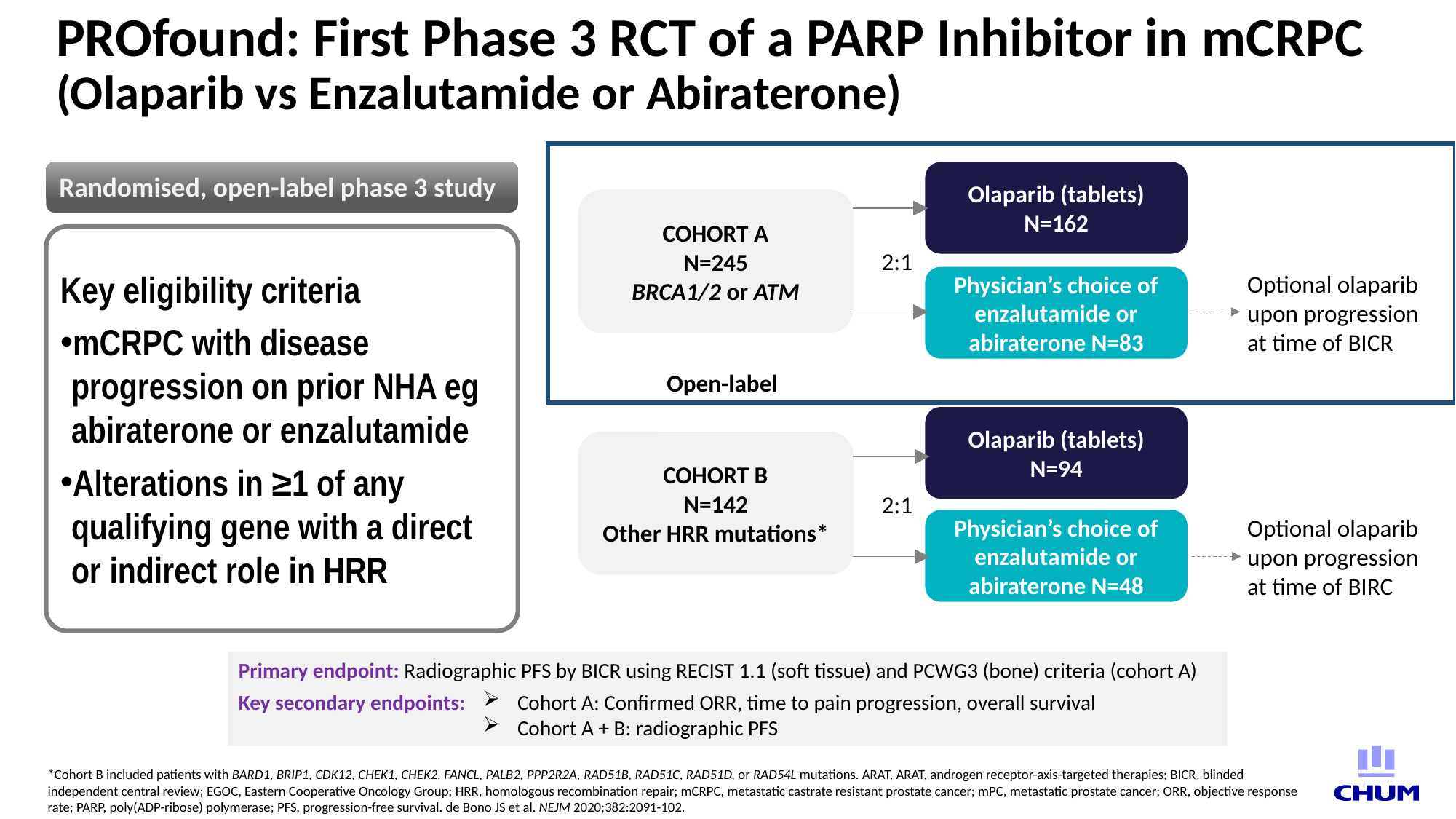

# PROfound: First Phase 3 RCT of a PARP Inhibitor in mCRPC (Olaparib vs Enzalutamide or Abiraterone)

Randomised, open-label phase 3 study
Olaparib (tablets)
N=162
COHORT A
N=245
BRCA1/2 or ATM
Key eligibility criteria
mCRPC with disease progression on prior NHA eg abiraterone or enzalutamide
Alterations in ≥1 of any qualifying gene with a direct or indirect role in HRR
2:1
Optional olaparib
upon progression at time of BICR
Physician’s choice of enzalutamide or abiraterone N=83
Open-label

Olaparib (tablets)
N=94
COHORT B
N=142
Other HRR mutations*
2:1
Optional olaparib
upon progression at time of BIRC
Physician’s choice of enzalutamide or abiraterone N=48
Primary endpoint: Radiographic PFS by BICR using RECIST 1.1 (soft tissue) and PCWG3 (bone) criteria (cohort A)
Key secondary endpoints:
Cohort A: Confirmed ORR, time to pain progression, overall survival
Cohort A + B: radiographic PFS
*Cohort B included patients with BARD1, BRIP1, CDK12, CHEK1, CHEK2, FANCL, PALB2, PPP2R2A, RAD51B, RAD51C, RAD51D, or RAD54L mutations. ARAT, ARAT, androgen receptor-axis-targeted therapies; BICR, blinded independent central review; EGOC, Eastern Cooperative Oncology Group; HRR, homologous recombination repair; mCRPC, metastatic castrate resistant prostate cancer; mPC, metastatic prostate cancer; ORR, objective response rate; PARP, poly(ADP-ribose) polymerase; PFS, progression-free survival. de Bono JS et al. NEJM 2020;382:2091-102.